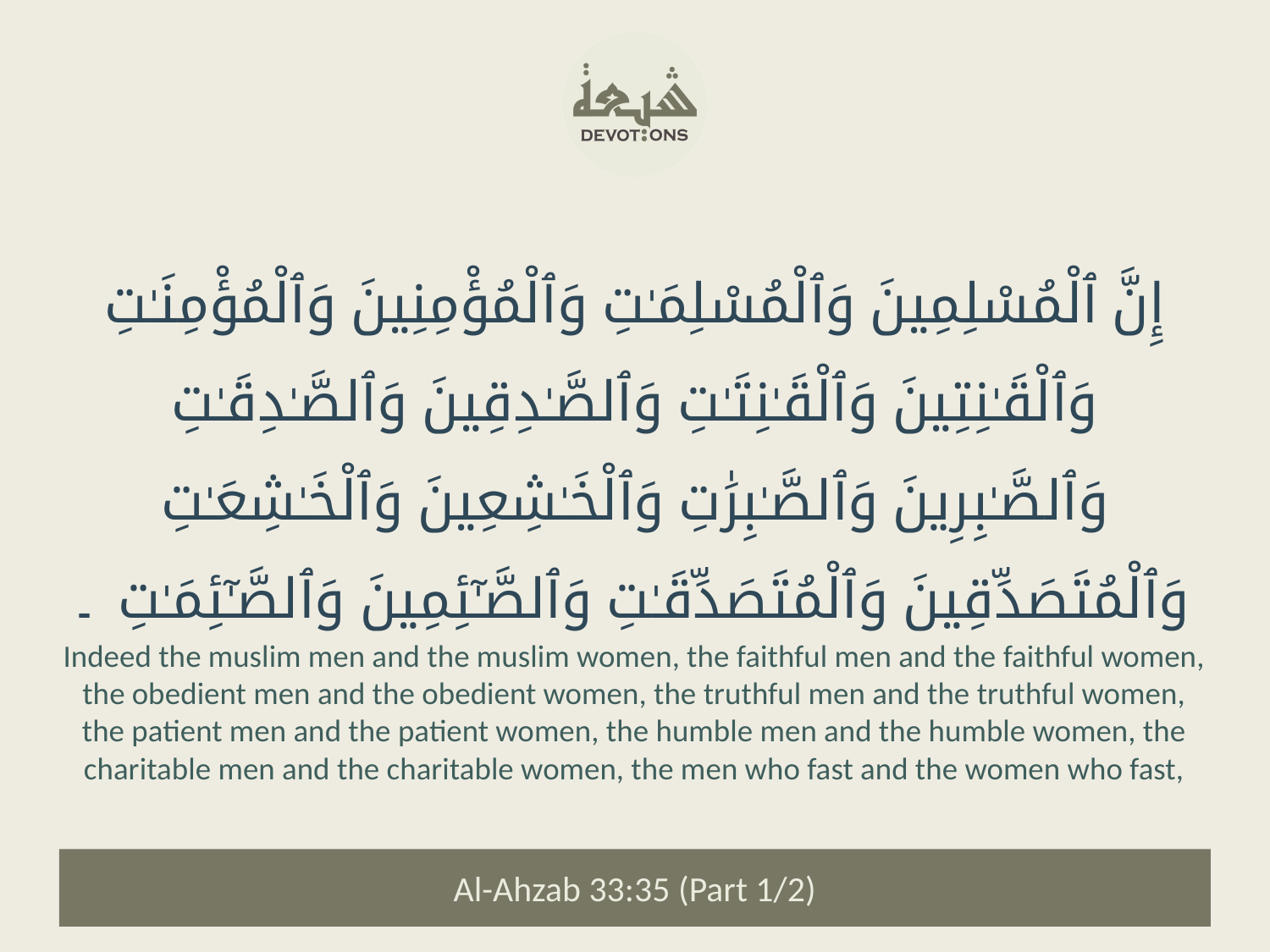

إِنَّ ٱلْمُسْلِمِينَ وَٱلْمُسْلِمَـٰتِ وَٱلْمُؤْمِنِينَ وَٱلْمُؤْمِنَـٰتِ وَٱلْقَـٰنِتِينَ وَٱلْقَـٰنِتَـٰتِ وَٱلصَّـٰدِقِينَ وَٱلصَّـٰدِقَـٰتِ وَٱلصَّـٰبِرِينَ وَٱلصَّـٰبِرَٰتِ وَٱلْخَـٰشِعِينَ وَٱلْخَـٰشِعَـٰتِ وَٱلْمُتَصَدِّقِينَ وَٱلْمُتَصَدِّقَـٰتِ وَٱلصَّـٰٓئِمِينَ وَٱلصَّـٰٓئِمَـٰتِ  ۔
Indeed the muslim men and the muslim women, the faithful men and the faithful women, the obedient men and the obedient women, the truthful men and the truthful women, the patient men and the patient women, the humble men and the humble women, the charitable men and the charitable women, the men who fast and the women who fast,
Al-Ahzab 33:35 (Part 1/2)